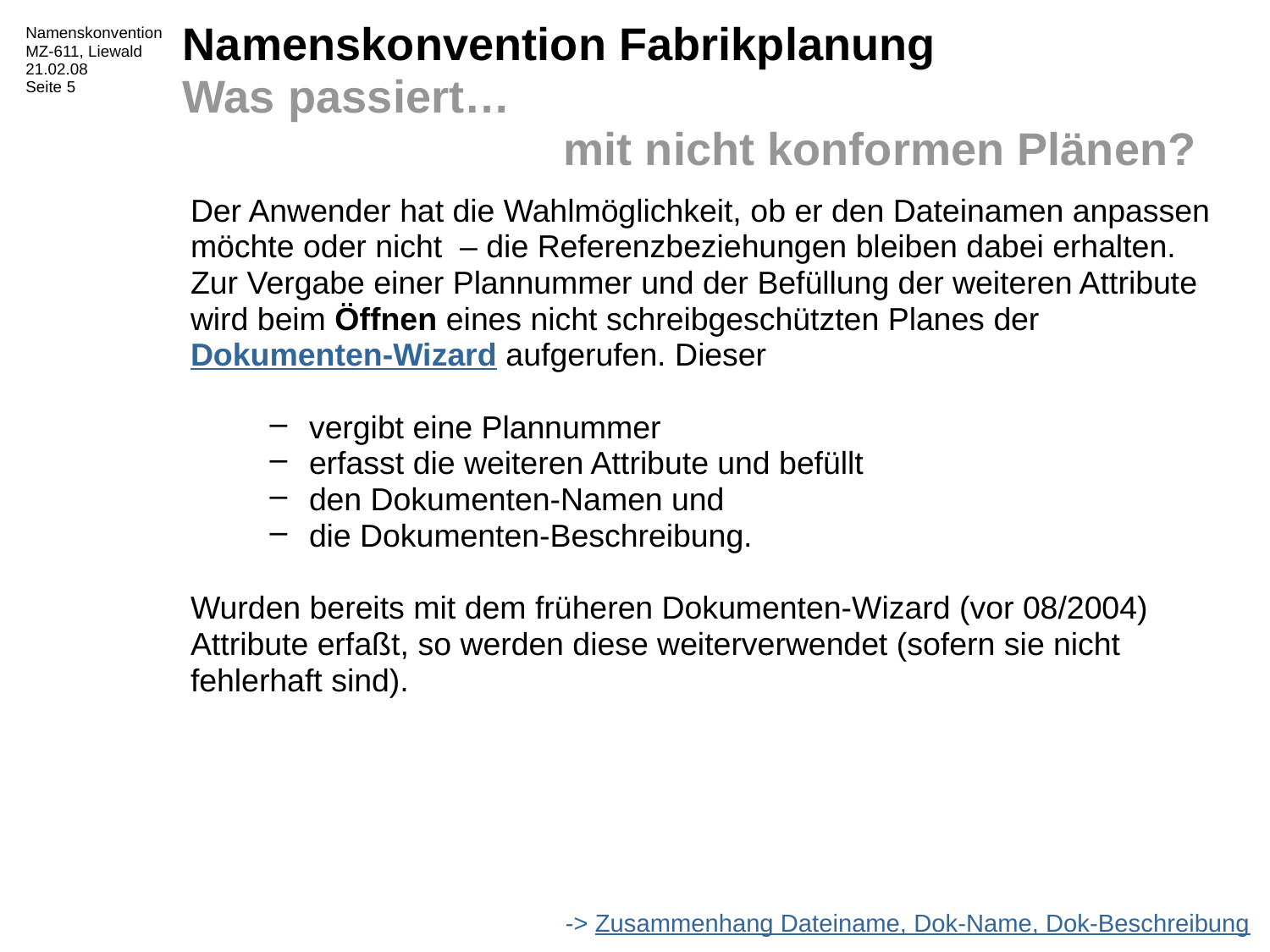

Namenskonvention Fabrikplanung
Was passiert…
		 	mit nicht konformen Plänen?
Der Anwender hat die Wahlmöglichkeit, ob er den Dateinamen anpassen möchte oder nicht  – die Referenzbeziehungen bleiben dabei erhalten.
Zur Vergabe einer Plannummer und der Befüllung der weiteren Attribute
wird beim Öffnen eines nicht schreibgeschützten Planes der
Dokumenten-Wizard aufgerufen. Dieser

vergibt eine Plannummer
erfasst die weiteren Attribute und befüllt
den Dokumenten-Namen und
die Dokumenten-Beschreibung.
Wurden bereits mit dem früheren Dokumenten-Wizard (vor 08/2004) Attribute erfaßt, so werden diese weiterverwendet (sofern sie nicht fehlerhaft sind).
-> Zusammenhang Dateiname, Dok-Name, Dok-Beschreibung